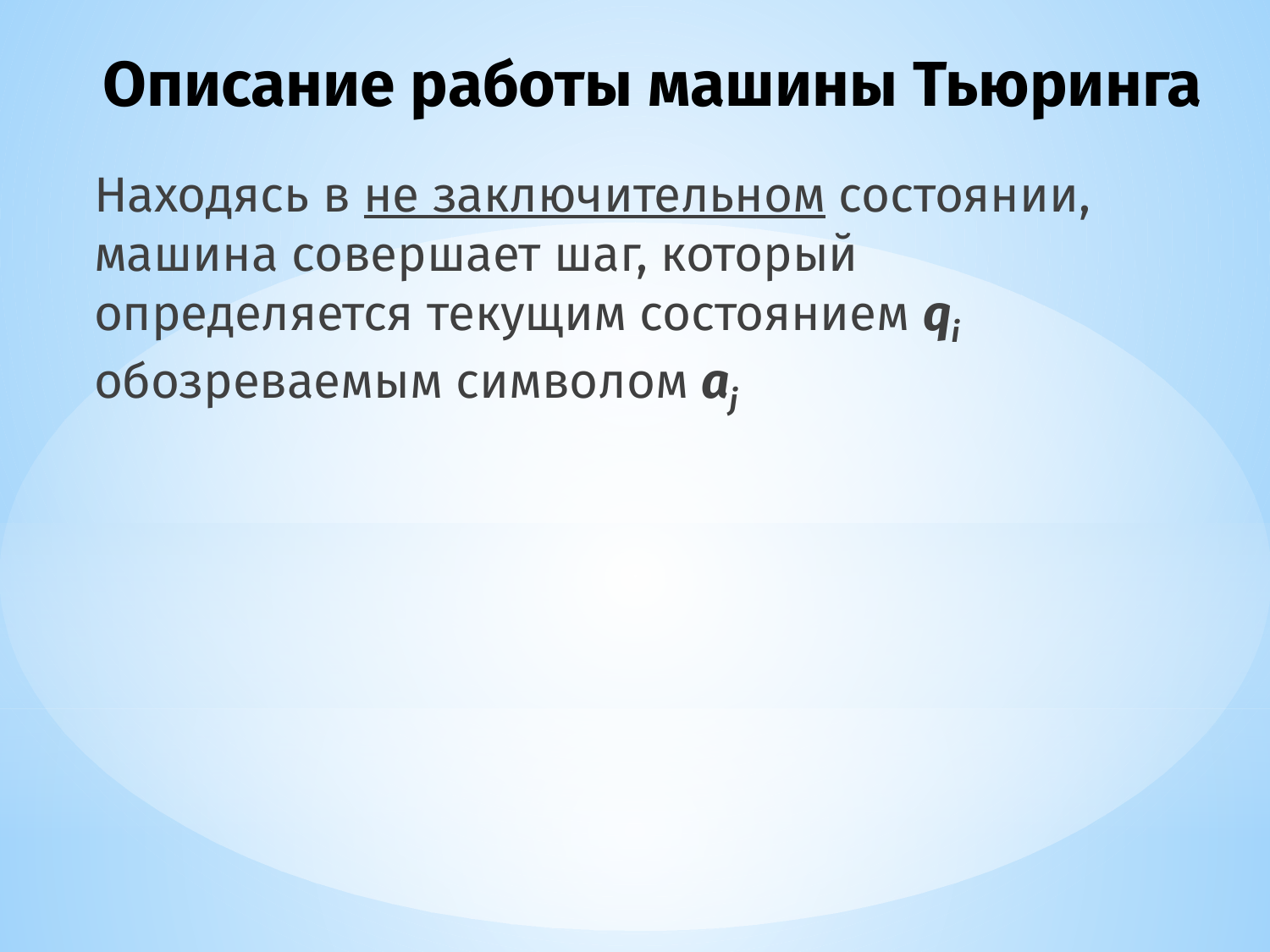

# Описание работы машины Тьюринга

Находясь в не заключительном состоянии, машина совершает шаг, который определяется текущим состоянием qi обозреваемым символом aj